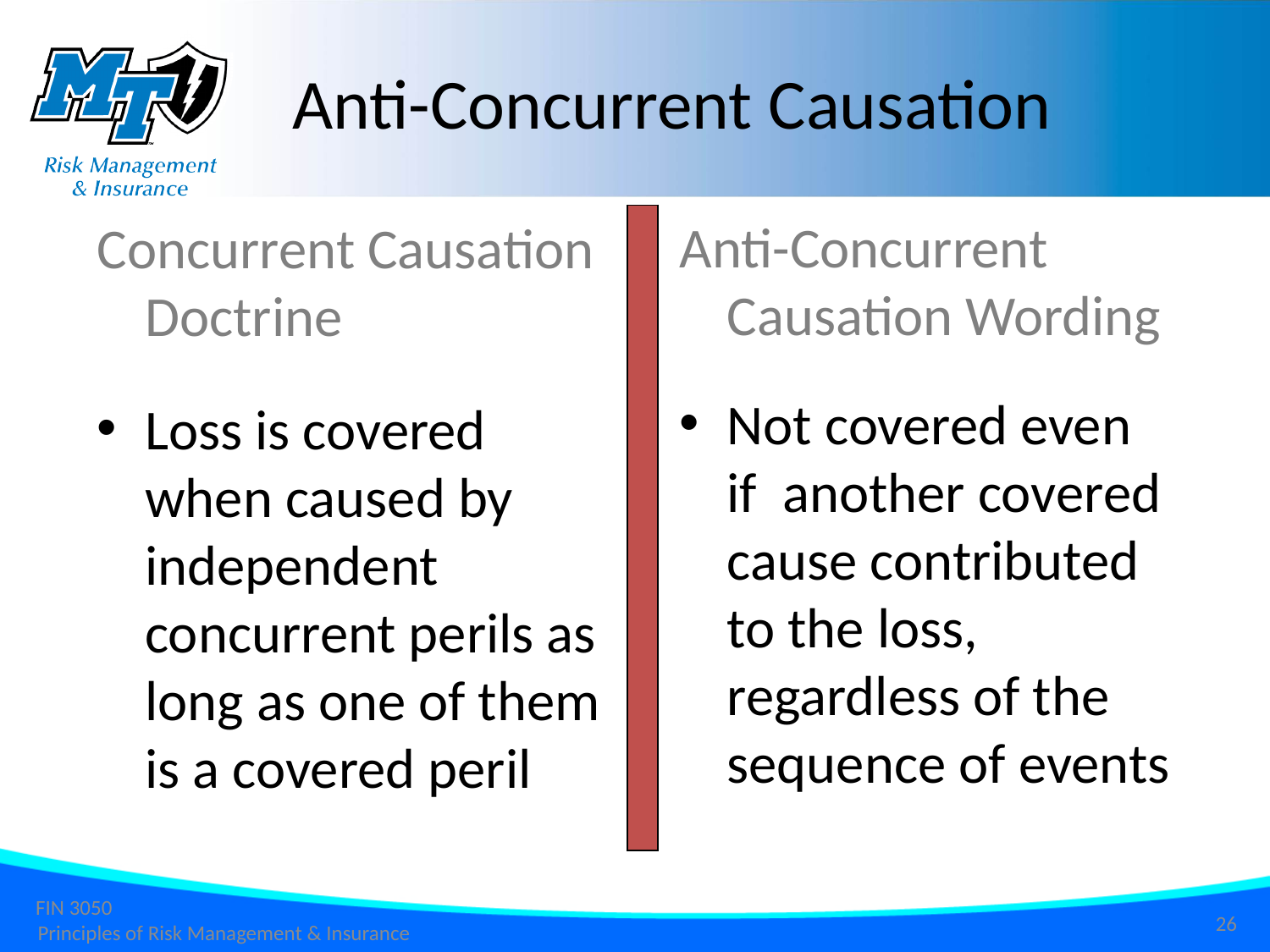

# Anti-Concurrent Causation
|  |
| --- |
Anti-Concurrent Causation Wording

Not covered even if  another covered cause contributed to the loss, regardless of the sequence of events

Concurrent Causation Doctrine

Loss is covered when caused by independent concurrent perils as long as one of them is a covered peril
26